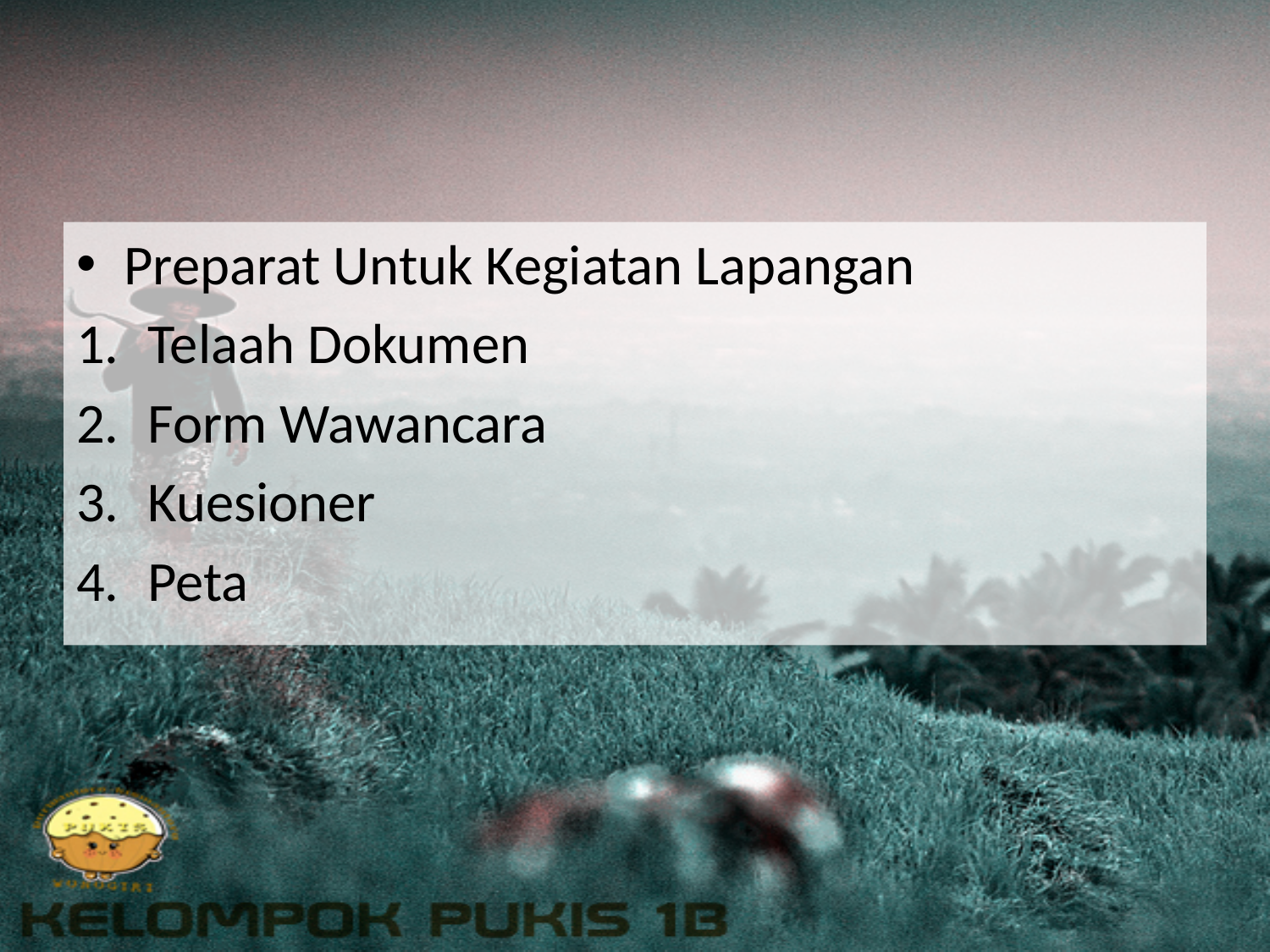

#
Preparat Untuk Kegiatan Lapangan
Telaah Dokumen
Form Wawancara
Kuesioner
Peta